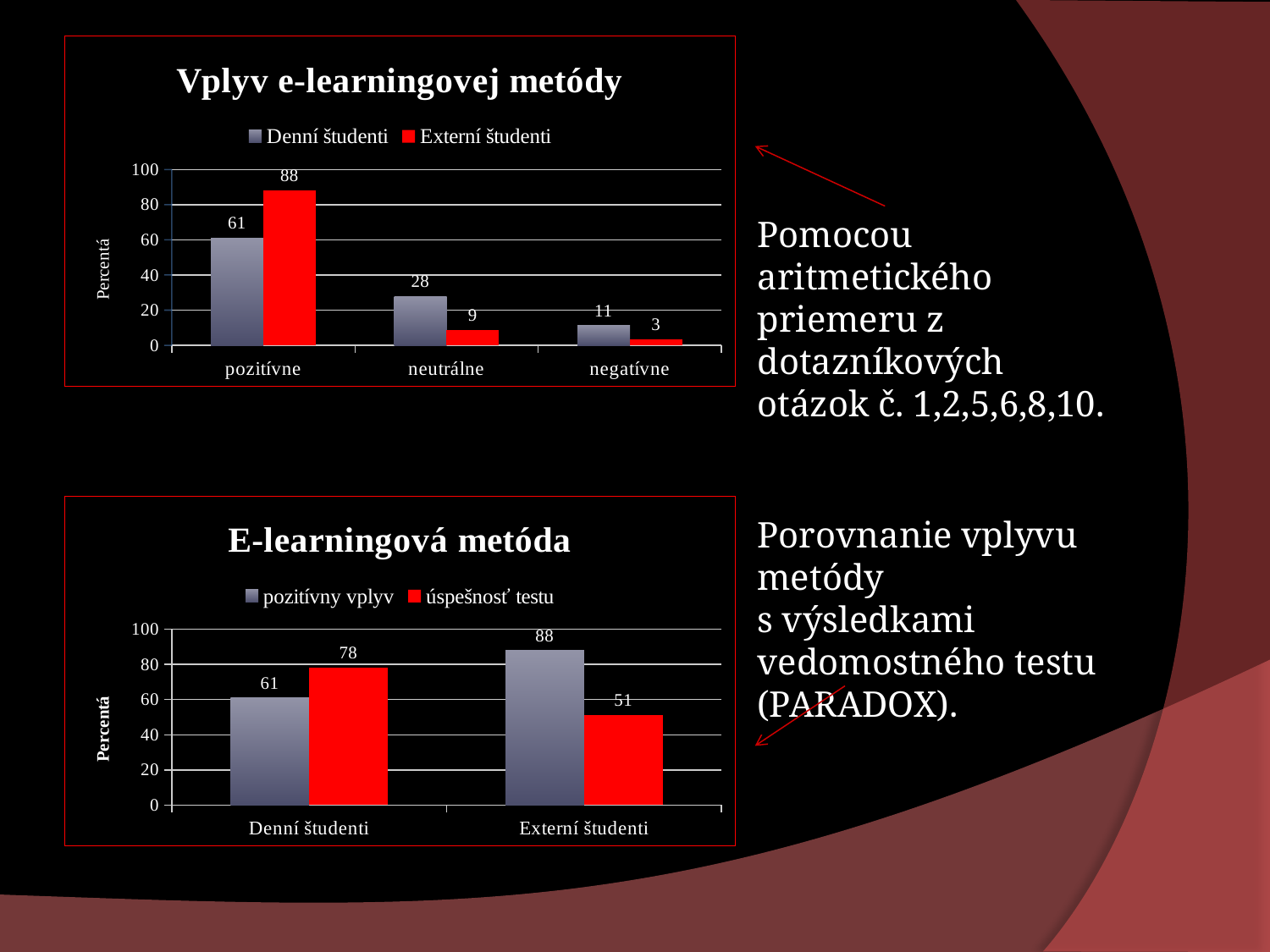

### Chart: Vplyv e-learningovej metódy

| Category |  |  |
|---|---|---|
| pozitívne | 61.111111111111114 | 88.0 |
| neutrálne | 27.77777777777773 | 8.666666666666677 |
| negatívne | 11.111111111110736 | 3.3333333333333335 |
Pomocou aritmetického priemeru z dotazníkových otázok č. 1,2,5,6,8,10.

### Chart: E-learningová metóda

| Category | pozitívny vplyv | úspešnosť testu |
|---|---|---|
| Denní študenti | 61.0 | 78.0 |
| Externí študenti | 88.0 | 51.0 |
Porovnanie vplyvu metódy s výsledkami vedomostného testu (PARADOX).